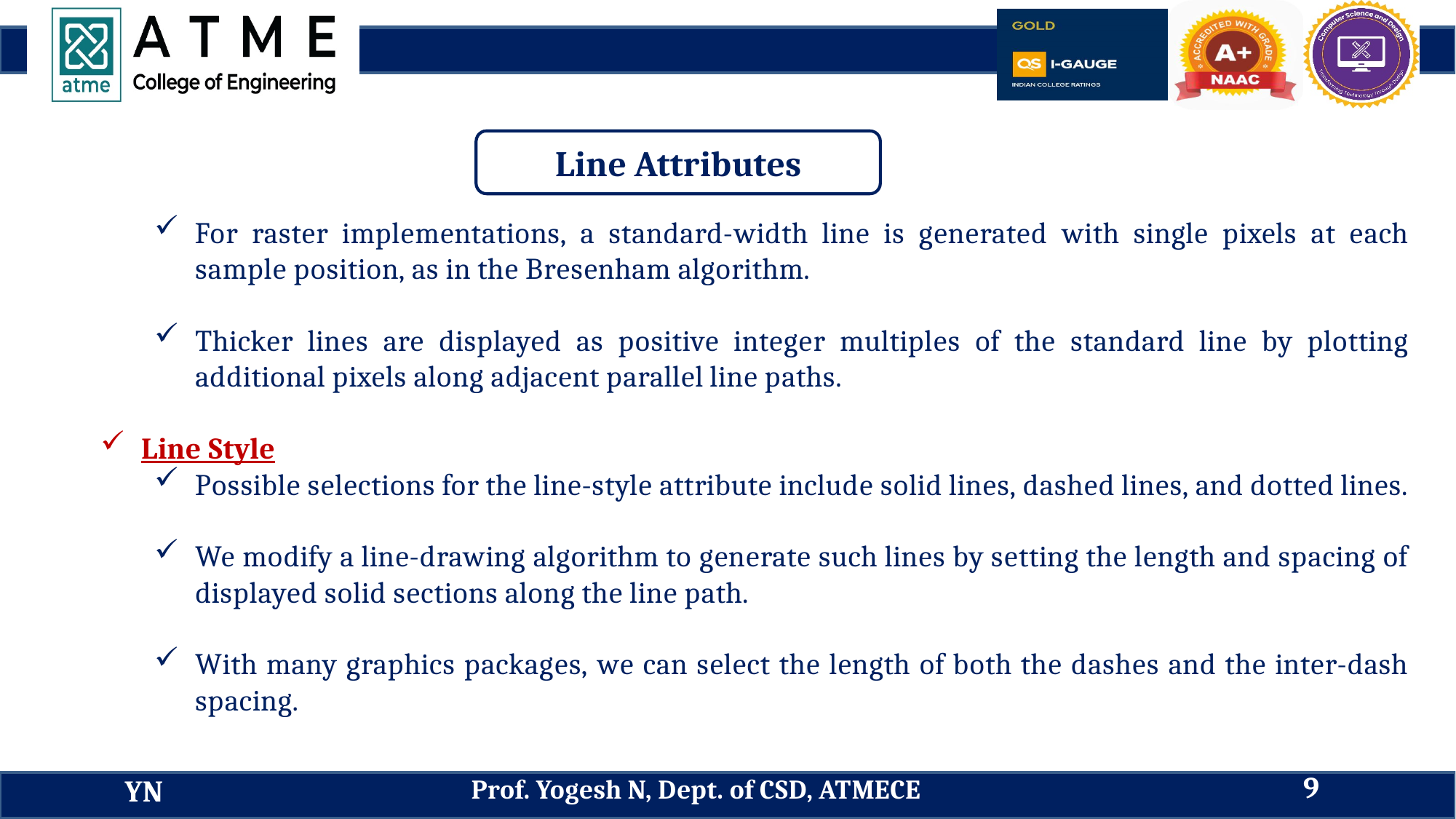

Line Attributes
For raster implementations, a standard-width line is generated with single pixels at each sample position, as in the Bresenham algorithm.

Thicker lines are displayed as positive integer multiples of the standard line by plotting additional pixels along adjacent parallel line paths.

Line Style
Possible selections for the line-style attribute include solid lines, dashed lines, and dotted lines.

We modify a line-drawing algorithm to generate such lines by setting the length and spacing of displayed solid sections along the line path.

With many graphics packages, we can select the length of both the dashes and the inter-dash spacing.
9
Prof. Yogesh N, Dept. of CSD, ATMECE
YN